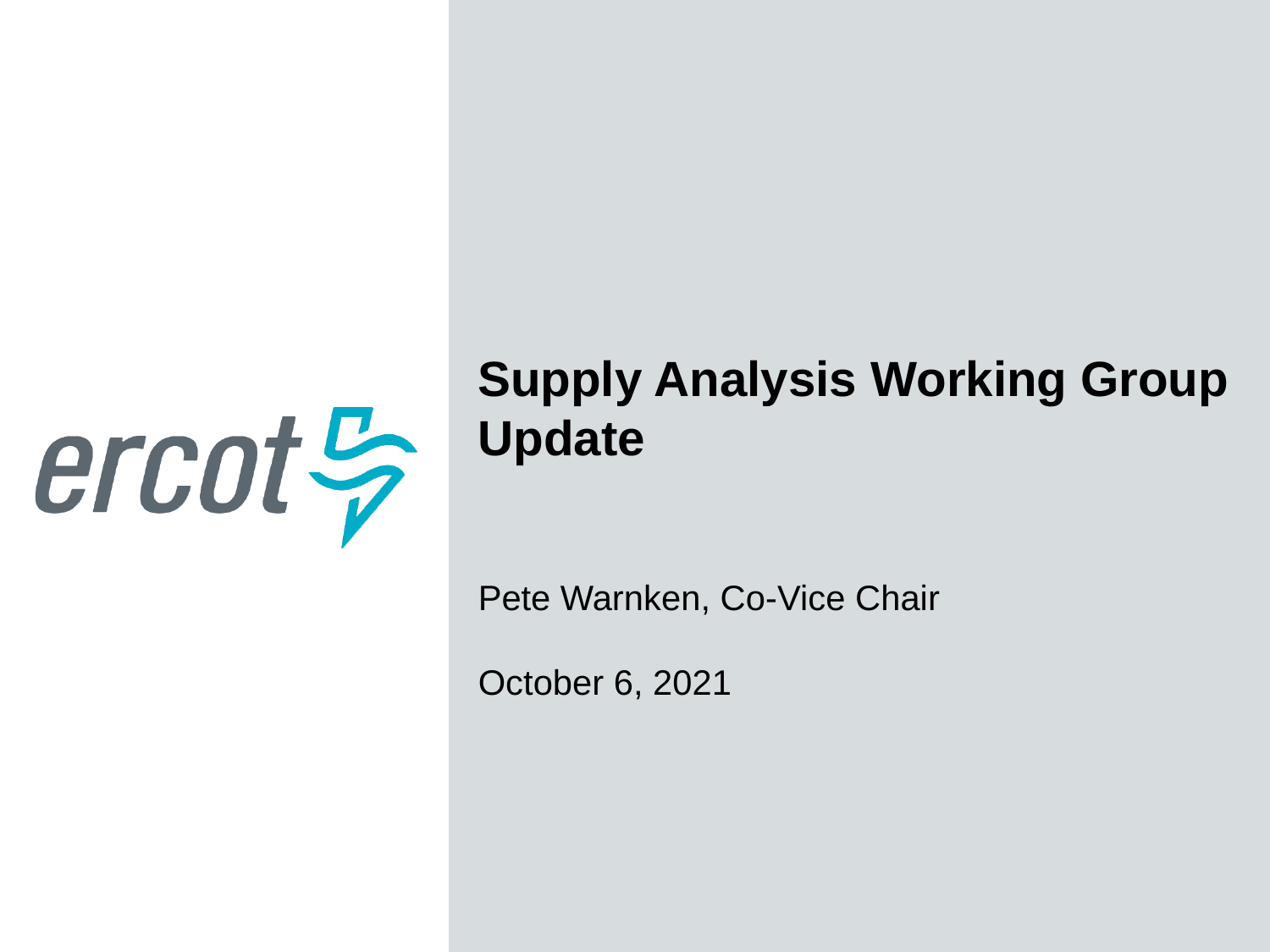

Supply Analysis Working Group
Update

Pete Warnken, Co-Vice Chair

October 6, 2021